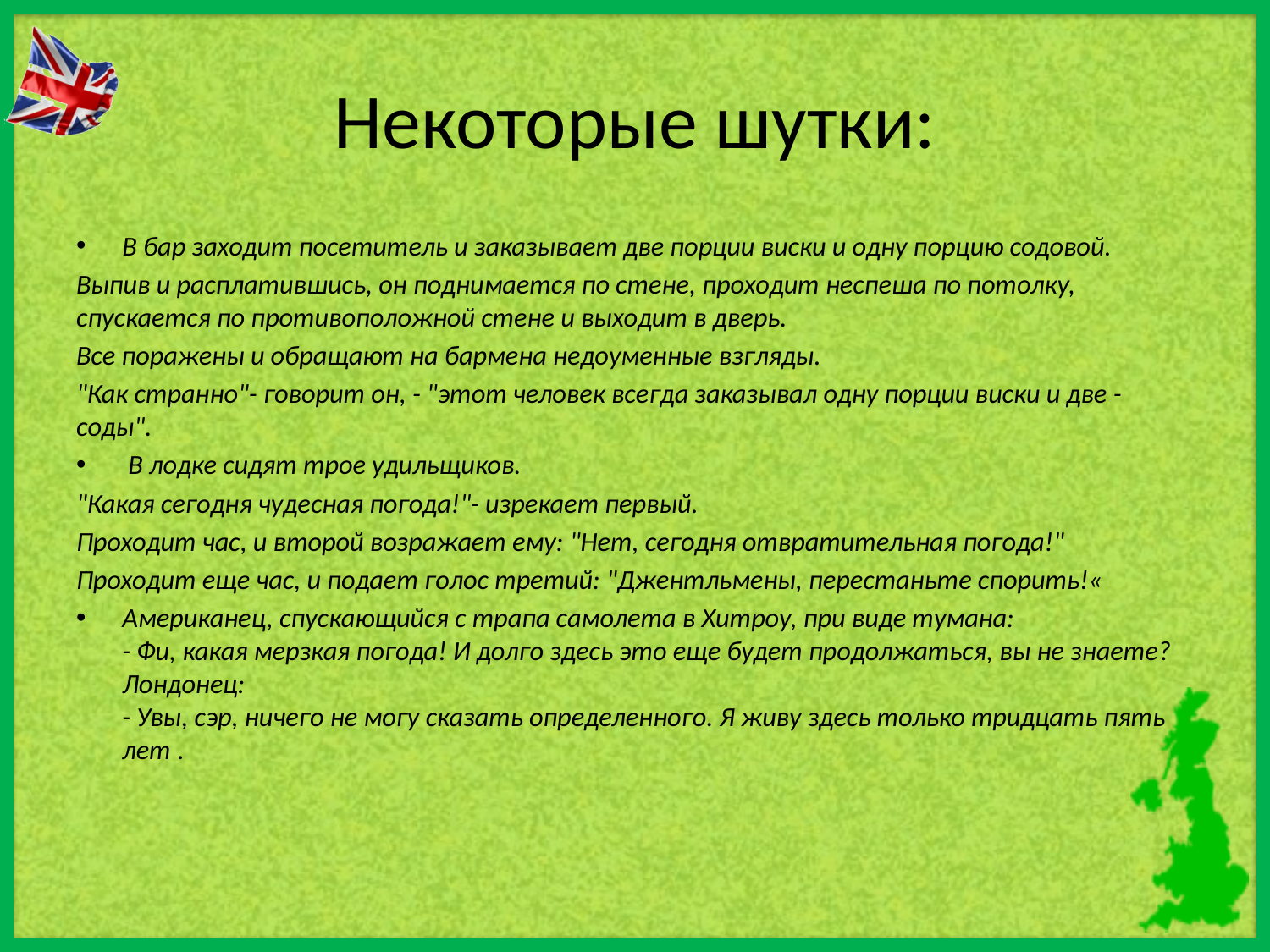

# Некоторые шутки:
В бар заходит посетитель и заказывает две порции виски и одну порцию содовой.
Выпив и расплатившись, он поднимается по стене, проходит неспеша по потолку, спускается по противоположной стене и выходит в дверь.
Все поражены и обращают на бармена недоуменные взгляды.
"Как странно"- говорит он, - "этот человек всегда заказывал одну порции виски и две - соды".
 В лодке сидят трое удильщиков.
"Какая сегодня чудесная погода!"- изрекает первый.
Проходит час, и второй возражает ему: "Нет, сегодня отвратительная погода!"
Проходит еще час, и подает голос третий: "Джентльмены, перестаньте спорить!«
Американец, спускающийся с трапа самолета в Хитроу, при виде тумана: 
- Фи, какая мерзкая погода! И долго здесь это еще будет продолжаться, вы не знаете? 
Лондонец: 
- Увы, сэр, ничего не могу сказать определенного. Я живу здесь только тридцать пять лет .